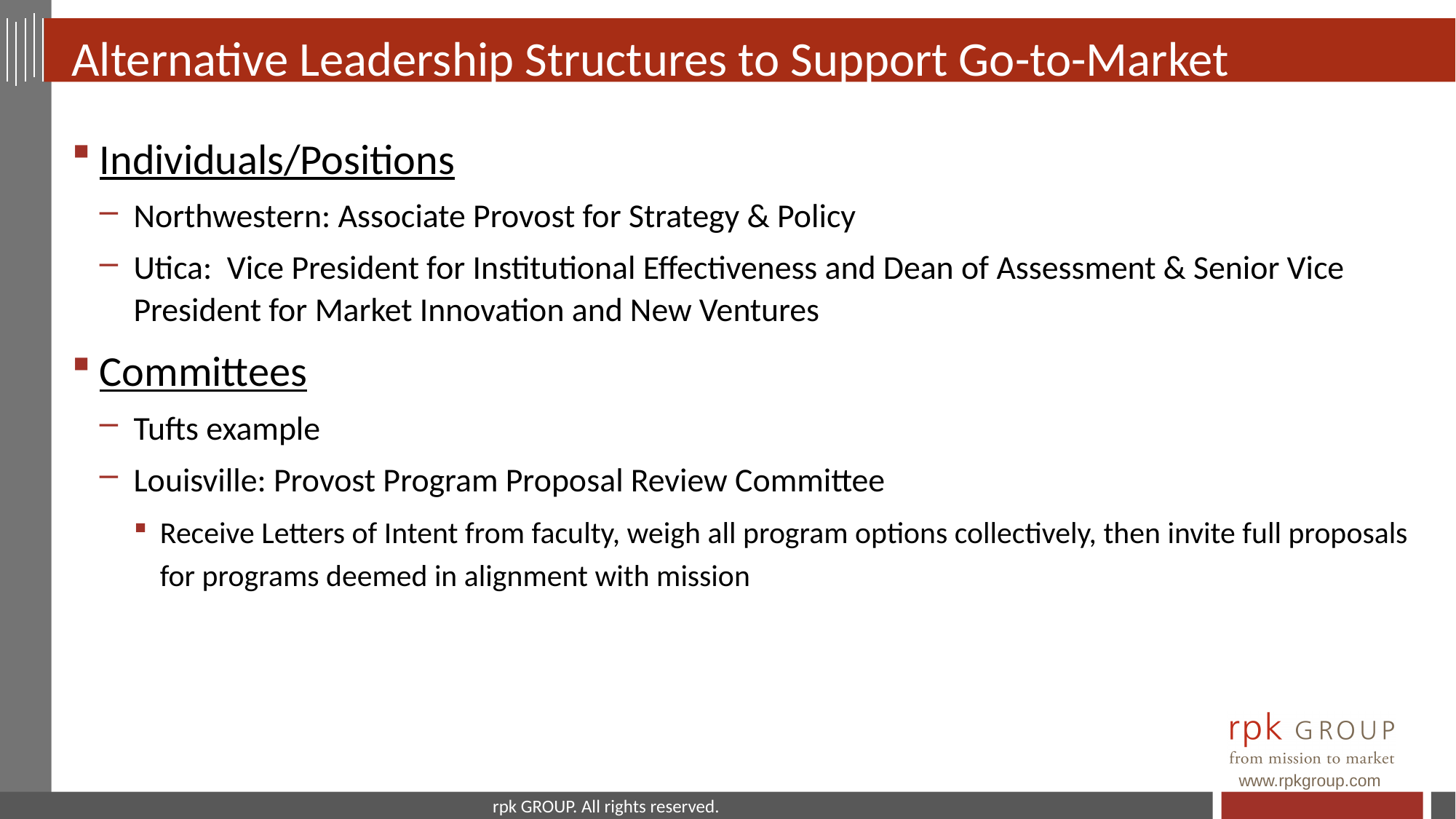

# Alternative Leadership Structures to Support Go-to-Market
Individuals/Positions
Northwestern: Associate Provost for Strategy & Policy
Utica:  Vice President for Institutional Effectiveness and Dean of Assessment & Senior Vice President for Market Innovation and New Ventures
Committees
Tufts example
Louisville: Provost Program Proposal Review Committee
Receive Letters of Intent from faculty, weigh all program options collectively, then invite full proposals for programs deemed in alignment with mission